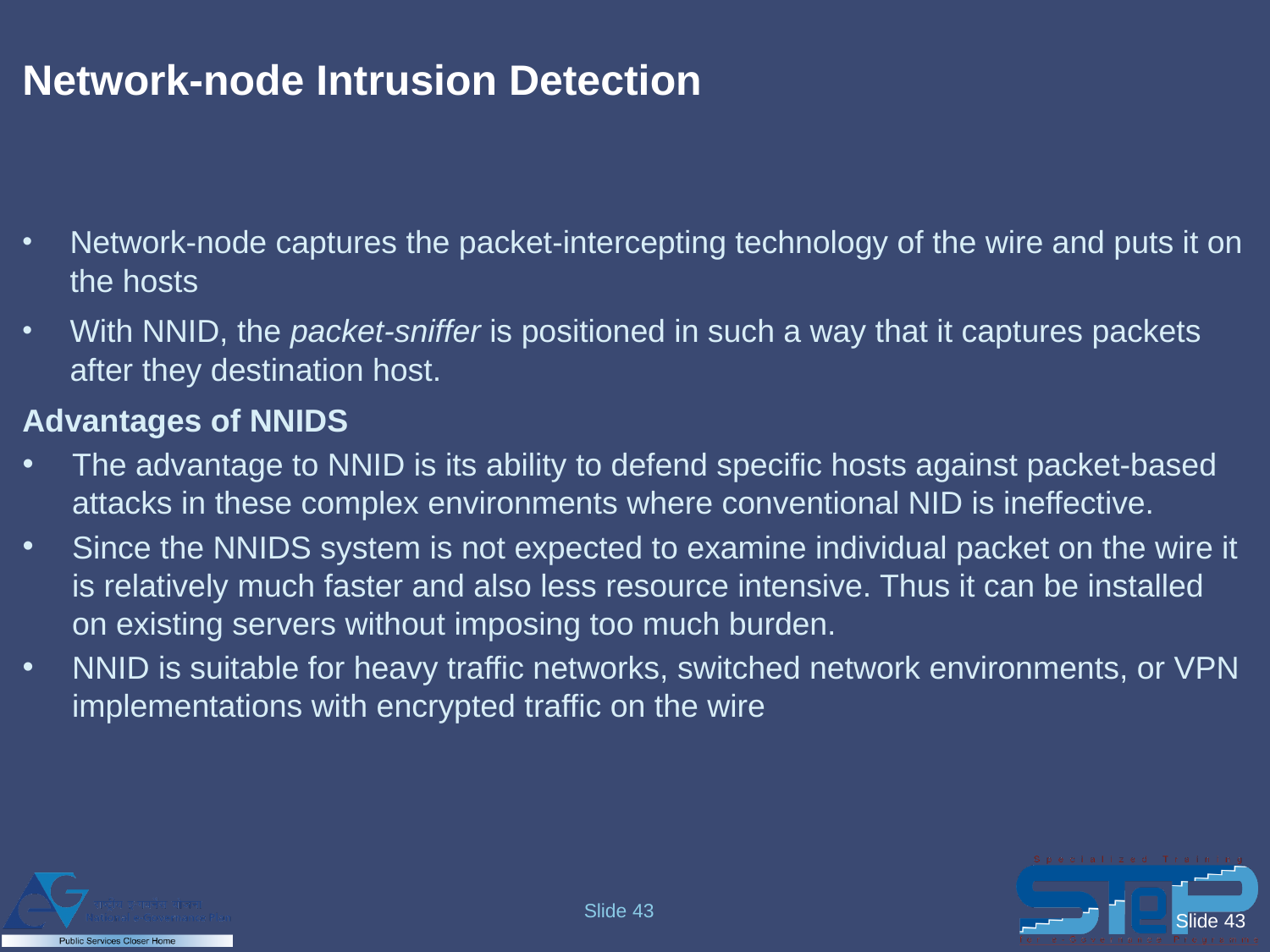

# Network-node Intrusion Detection
Network-node captures the packet-intercepting technology of the wire and puts it on the hosts
With NNID, the packet-sniffer is positioned in such a way that it captures packets after they destination host.
Advantages of NNIDS
The advantage to NNID is its ability to defend specific hosts against packet-based attacks in these complex environments where conventional NID is ineffective.
Since the NNIDS system is not expected to examine individual packet on the wire it is relatively much faster and also less resource intensive. Thus it can be installed on existing servers without imposing too much burden.
NNID is suitable for heavy traffic networks, switched network environments, or VPN implementations with encrypted traffic on the wire

Slide 43